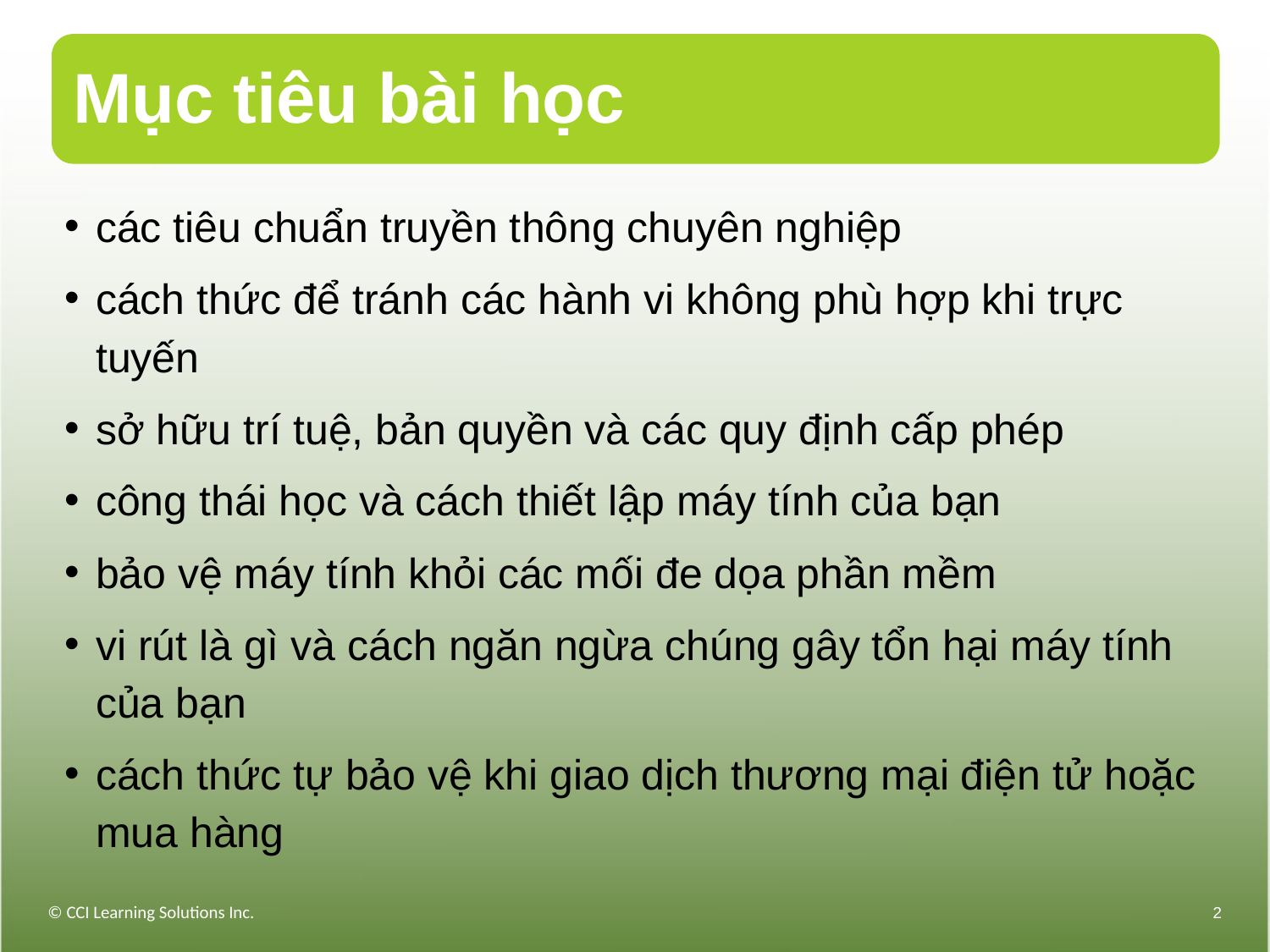

# Mục tiêu bài học
các tiêu chuẩn truyền thông chuyên nghiệp
cách thức để tránh các hành vi không phù hợp khi trực tuyến
sở hữu trí tuệ, bản quyền và các quy định cấp phép
công thái học và cách thiết lập máy tính của bạn
bảo vệ máy tính khỏi các mối đe dọa phần mềm
vi rút là gì và cách ngăn ngừa chúng gây tổn hại máy tính của bạn
cách thức tự bảo vệ khi giao dịch thương mại điện tử hoặc mua hàng
© CCI Learning Solutions Inc.
2